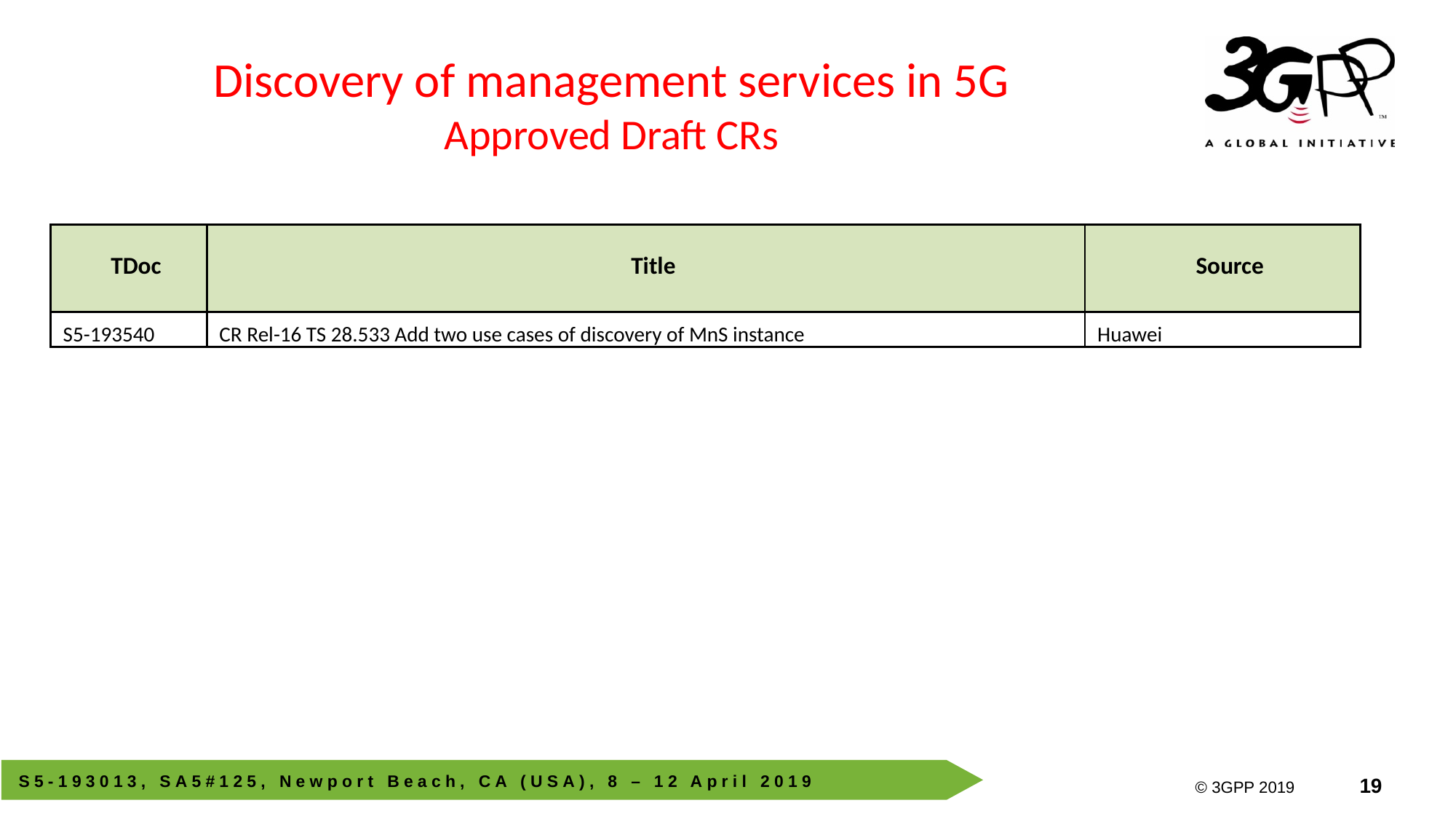

Discovery of management services in 5G
Approved Draft CRs
| TDoc | Title | Source |
| --- | --- | --- |
| S5-193540 | CR Rel-16 TS 28.533 Add two use cases of discovery of MnS instance | Huawei |